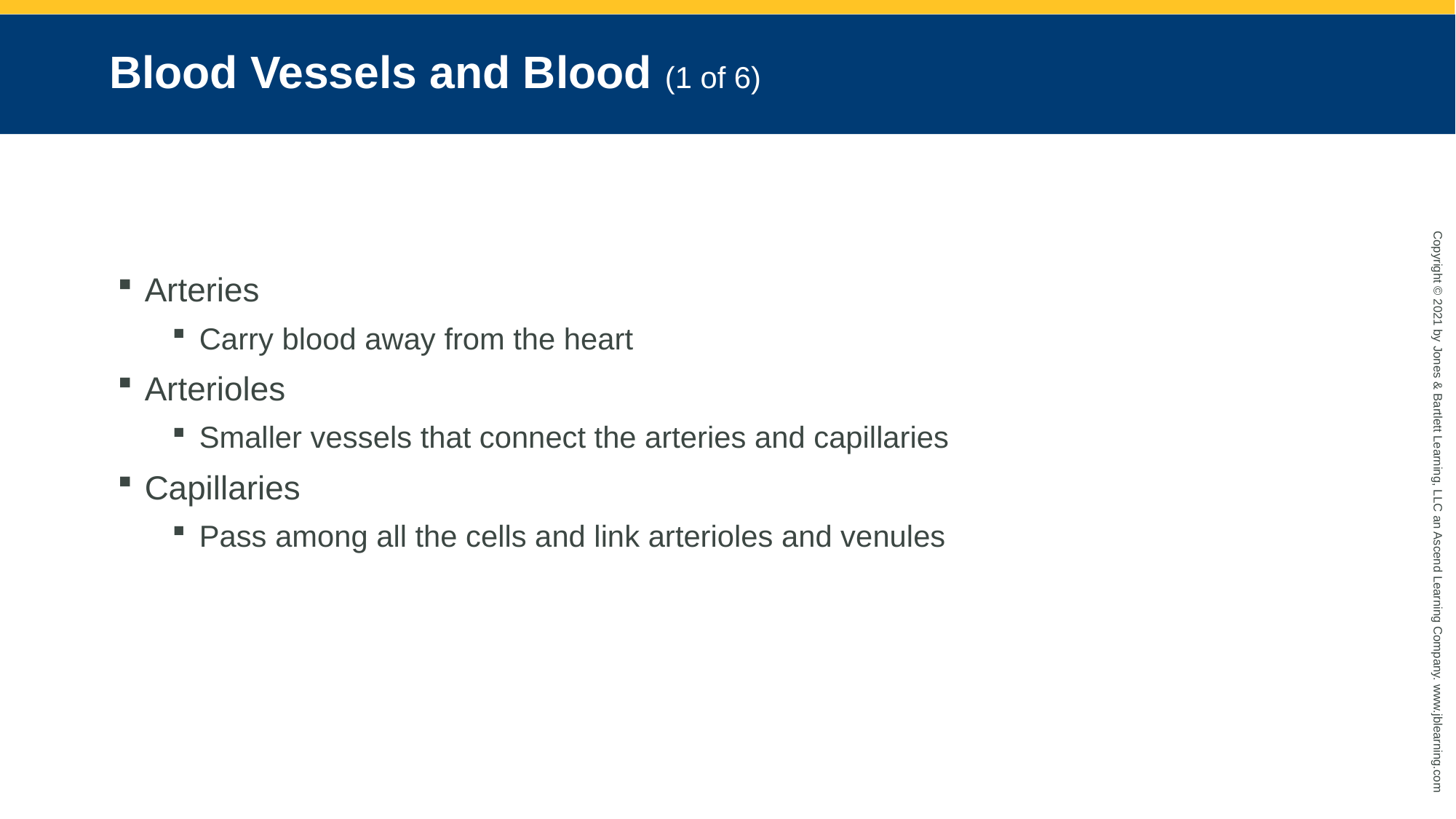

# Blood Vessels and Blood (1 of 6)
Arteries
Carry blood away from the heart
Arterioles
Smaller vessels that connect the arteries and capillaries
Capillaries
Pass among all the cells and link arterioles and venules